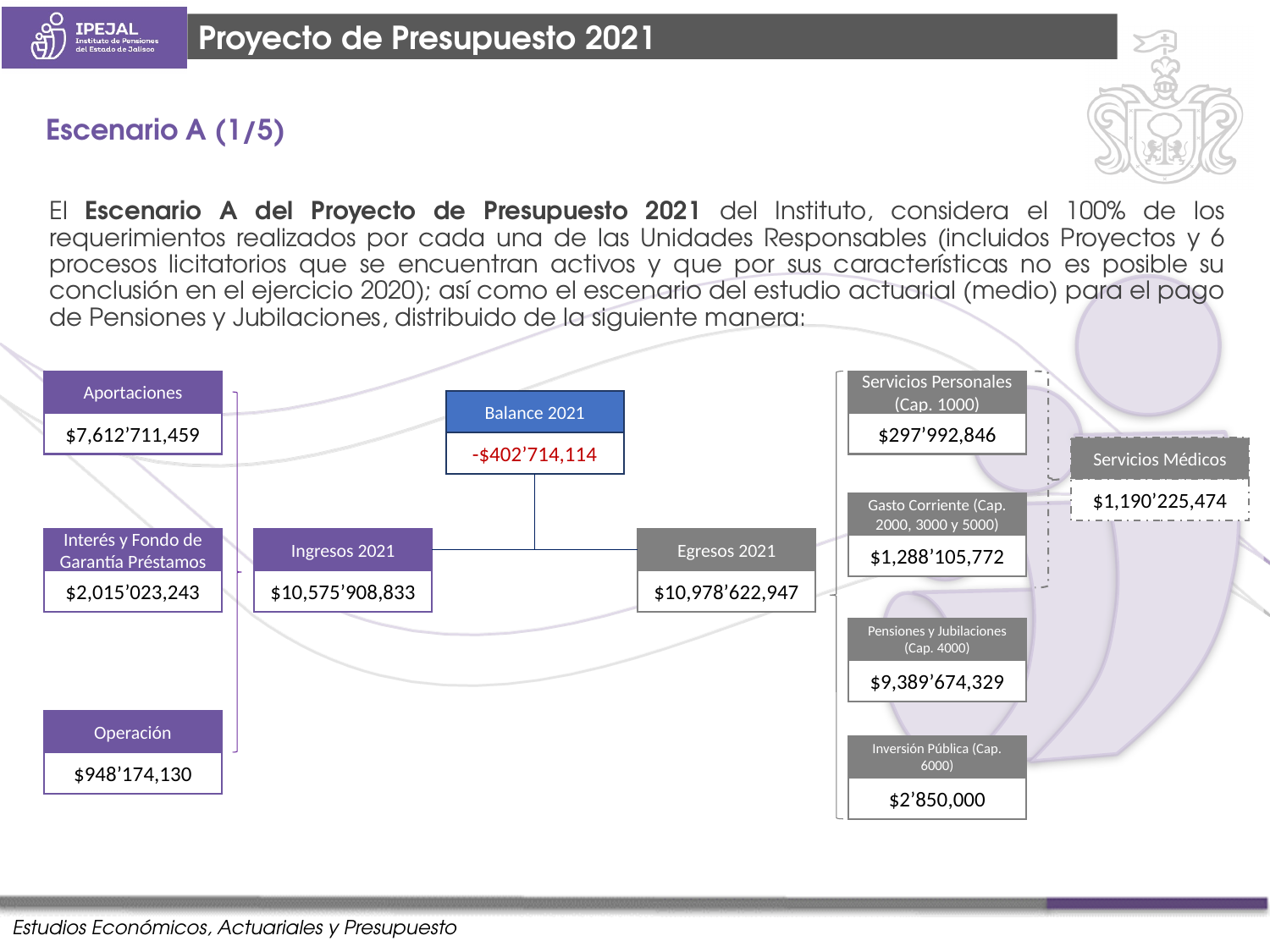

Proyecto de Presupuesto 2021
Escenario A (1/5)
El Escenario A del Proyecto de Presupuesto 2021 del Instituto, considera el 100% de los requerimientos realizados por cada una de las Unidades Responsables (incluidos Proyectos y 6 procesos licitatorios que se encuentran activos y que por sus características no es posible su conclusión en el ejercicio 2020); así como el escenario del estudio actuarial (medio) para el pago de Pensiones y Jubilaciones, distribuido de la siguiente manera:

Aportaciones
$7,612’711,459
Servicios Personales (Cap. 1000)
$297’992,846
Balance 2021
-$402’714,114

Servicios Médicos
$1,190’225,474
Gasto Corriente (Cap. 2000, 3000 y 5000)
$1,288’105,772
Interés y Fondo de Garantía Préstamos
$2,015’023,243
Ingresos 2021
$10,575’908,833
Egresos 2021
$10,978’622,947
Pensiones y Jubilaciones (Cap. 4000)
$9,389’674,329
Operación
$948’174,130
Inversión Pública (Cap. 6000)
$2’850,000